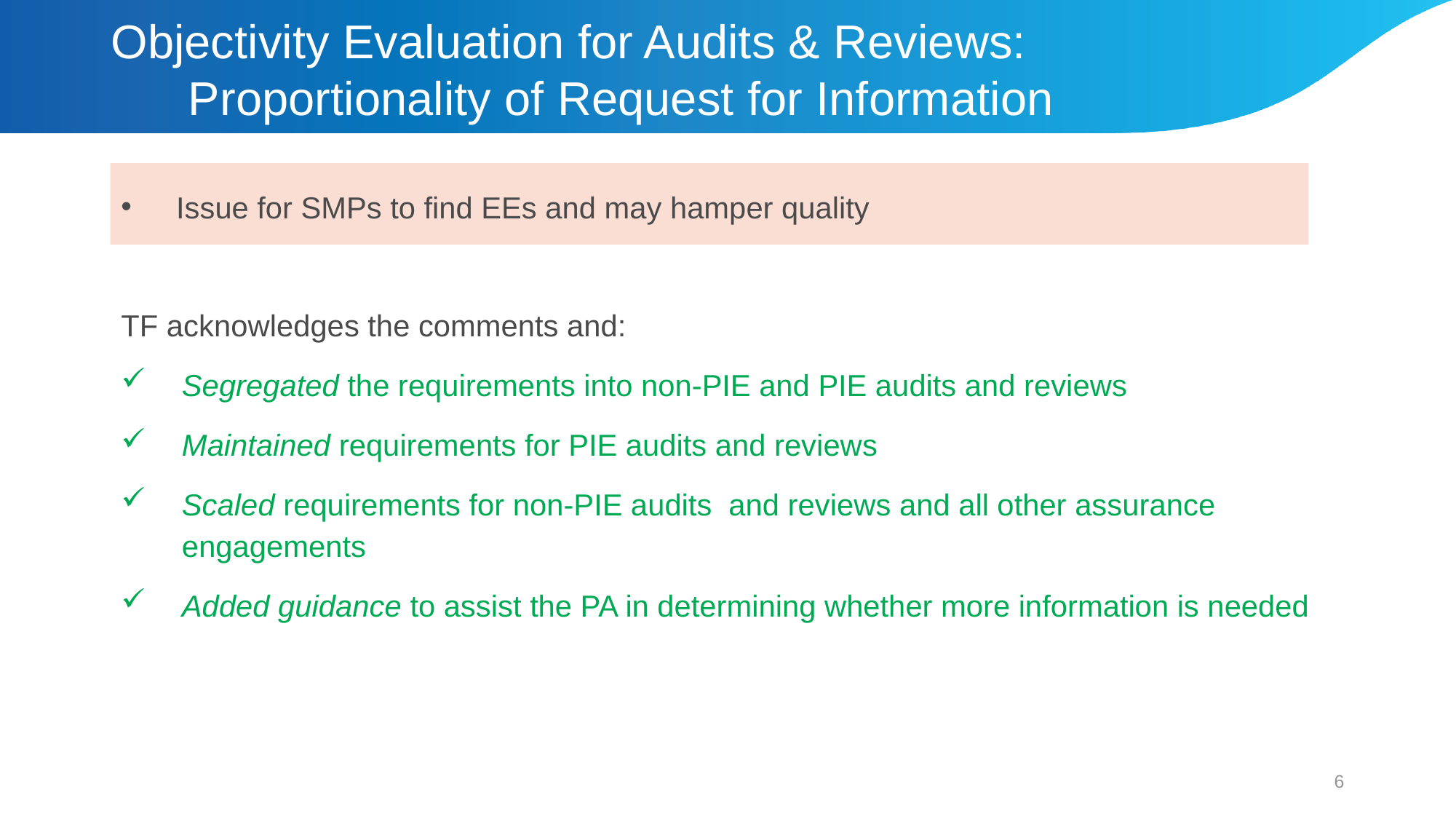

# Objectivity Evaluation for Audits & Reviews: Proportionality of Request for Information
Issue for SMPs to find EEs and may hamper quality
TF acknowledges the comments and:
Segregated the requirements into non-PIE and PIE audits and reviews
Maintained requirements for PIE audits and reviews
Scaled requirements for non-PIE audits  and reviews and all other assurance engagements
Added guidance to assist the PA in determining whether more information is needed
6